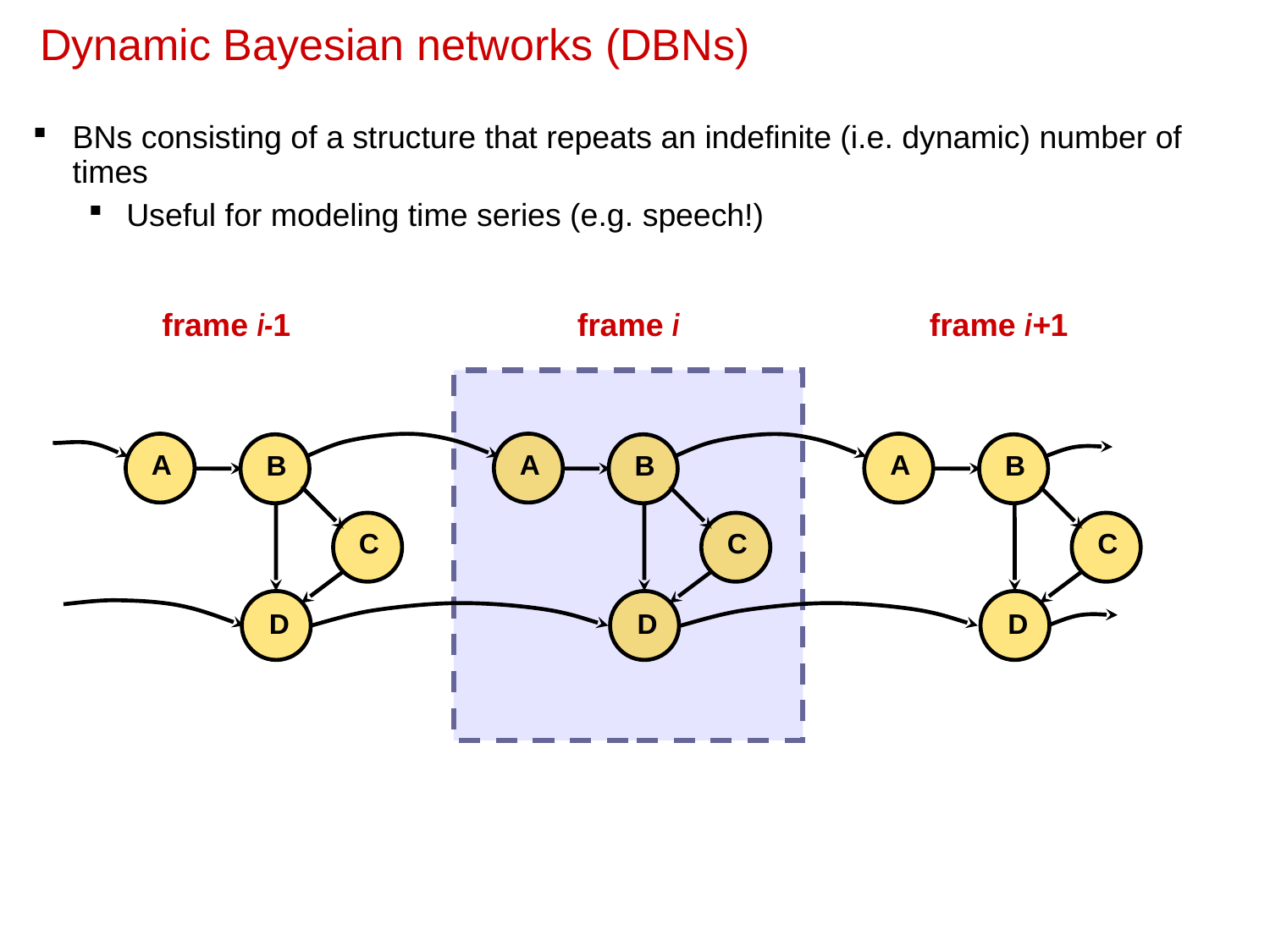

# Dynamic Bayesian networks (DBNs)
BNs consisting of a structure that repeats an indefinite (i.e. dynamic) number of times
Useful for modeling time series (e.g. speech!)

frame i-1
frame i
frame i+1

A
B

C

   D

A
B

C

   D

A
B

C

   D